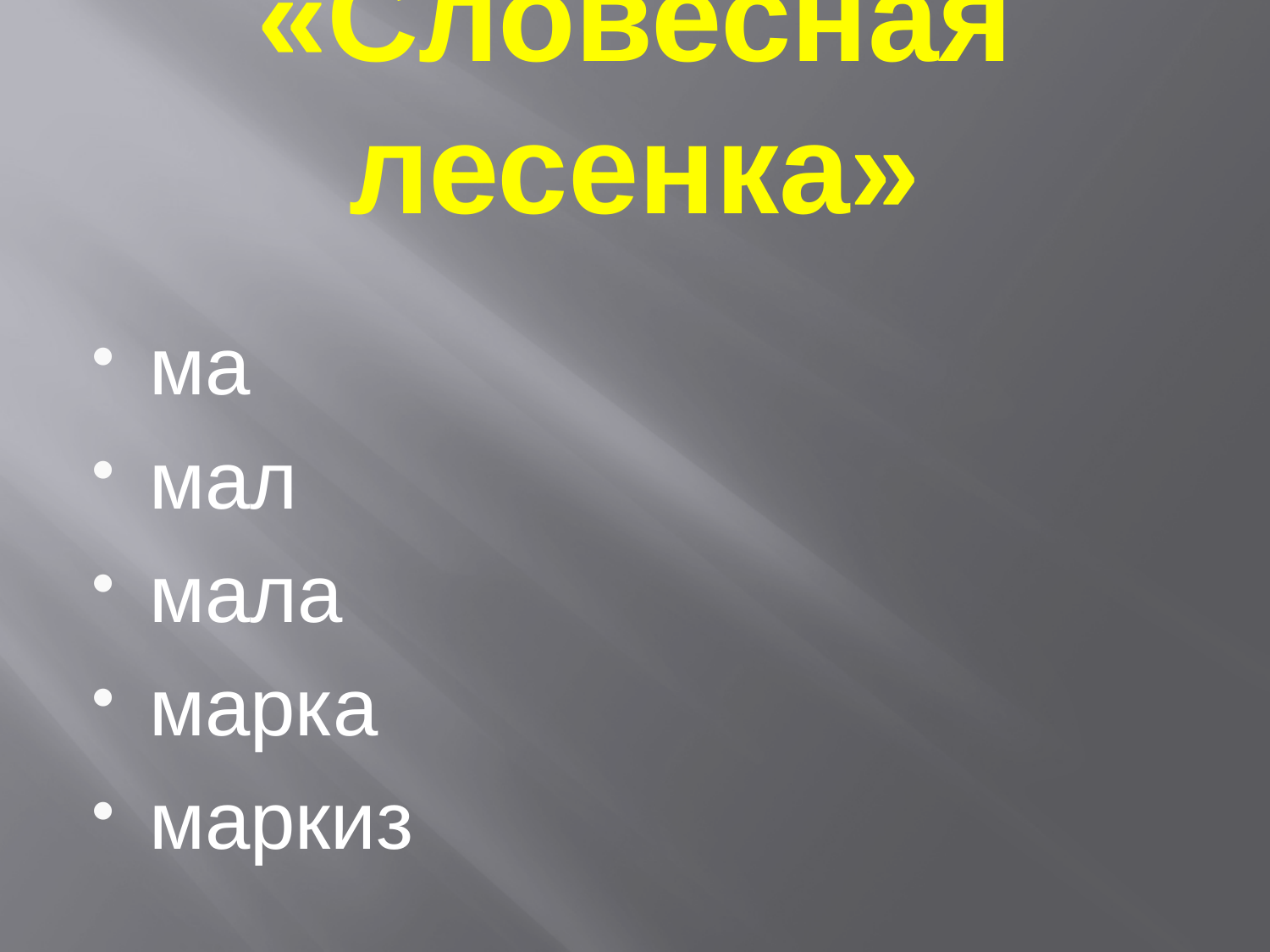

# «Словесная лесенка»
ма
мал
мала
марка
маркиз